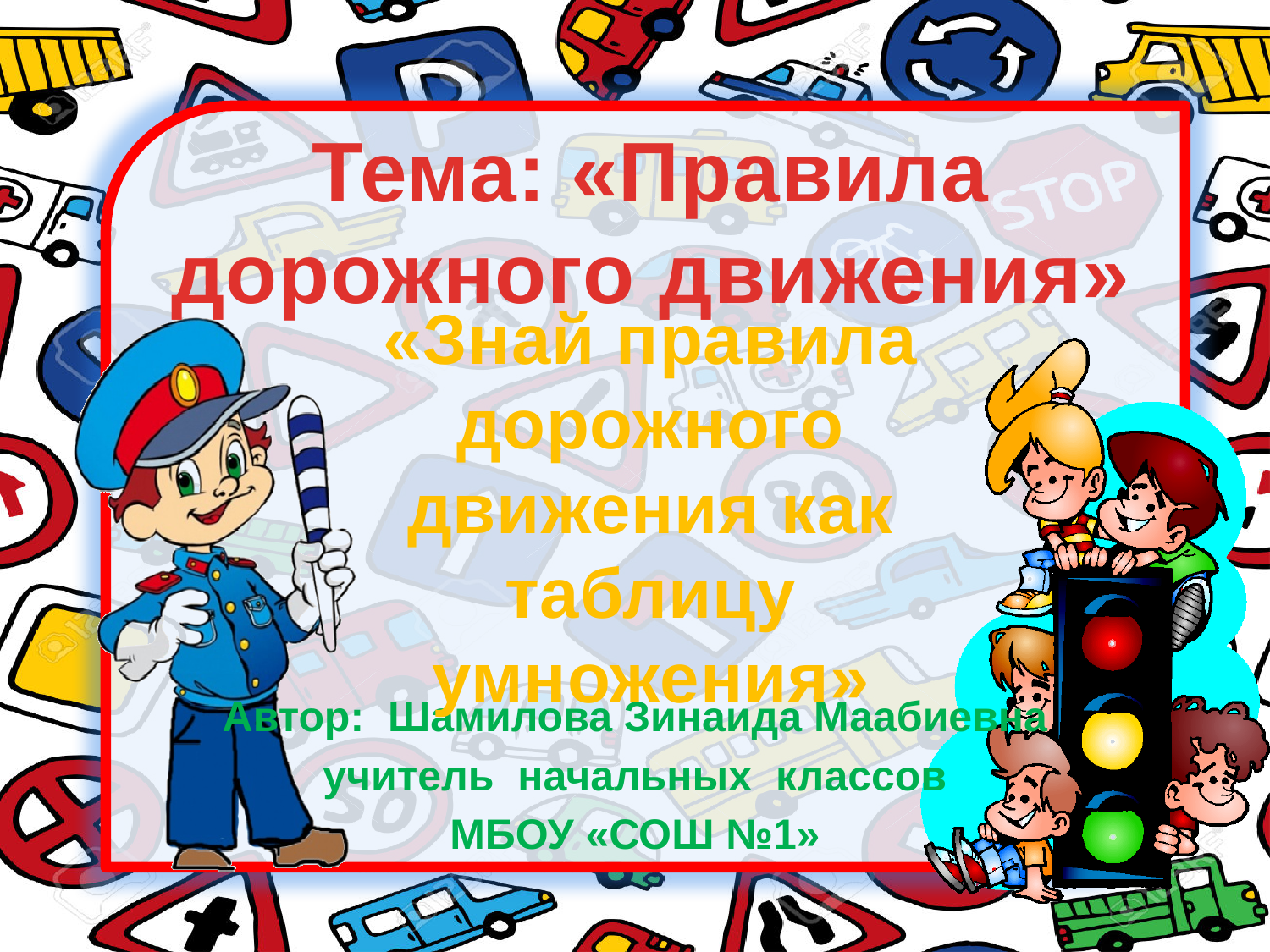

# Тема: «Правила дорожного движения»
«Знай правила дорожного движения как таблицу умножения»
Автор:  Шамилова Зинаида Маабиевна
учитель  начальных  классов
МБОУ «СОШ №1»